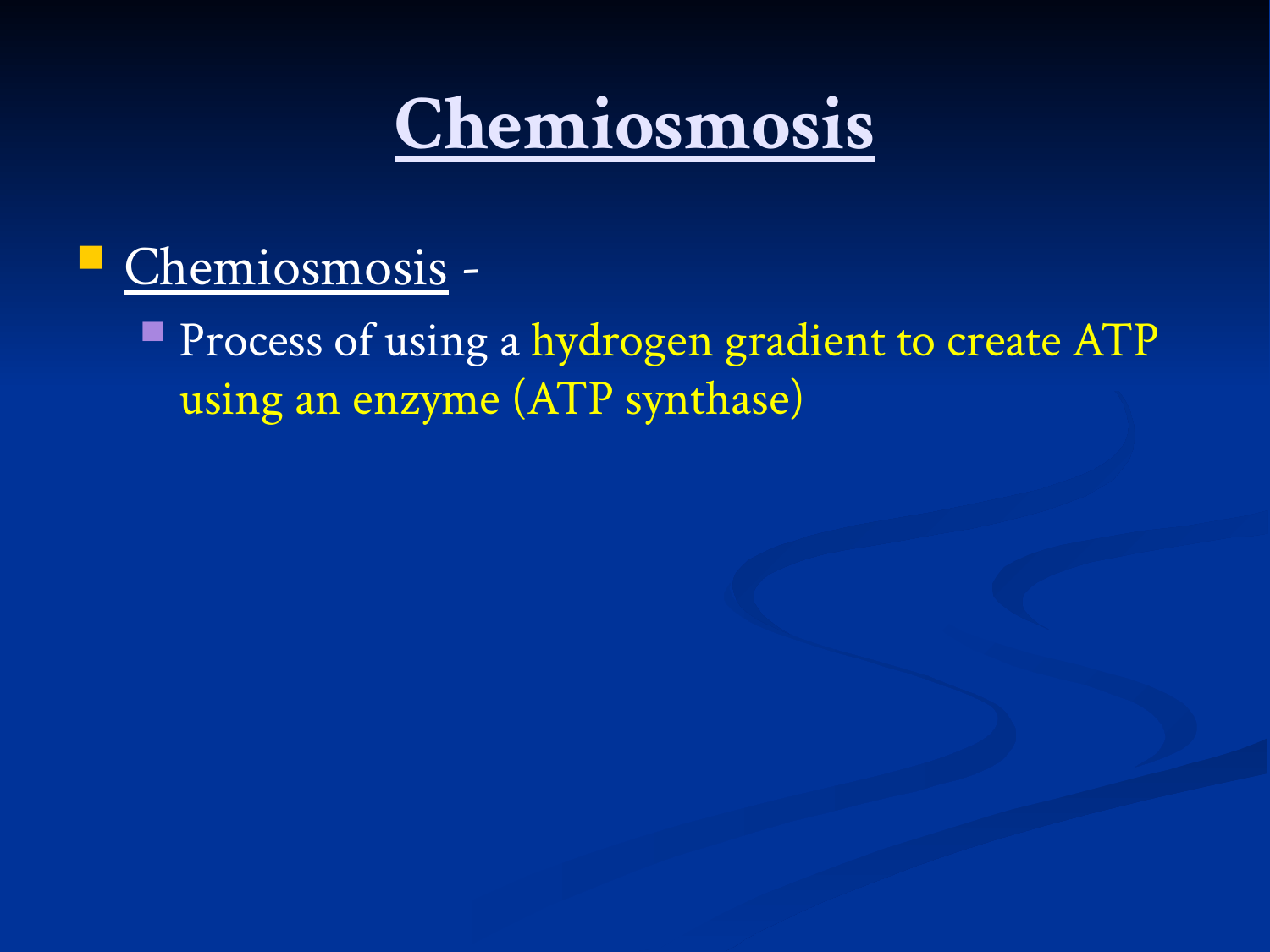

# Chemiosmosis
Chemiosmosis -
Process of using a hydrogen gradient to create ATP using an enzyme (ATP synthase)